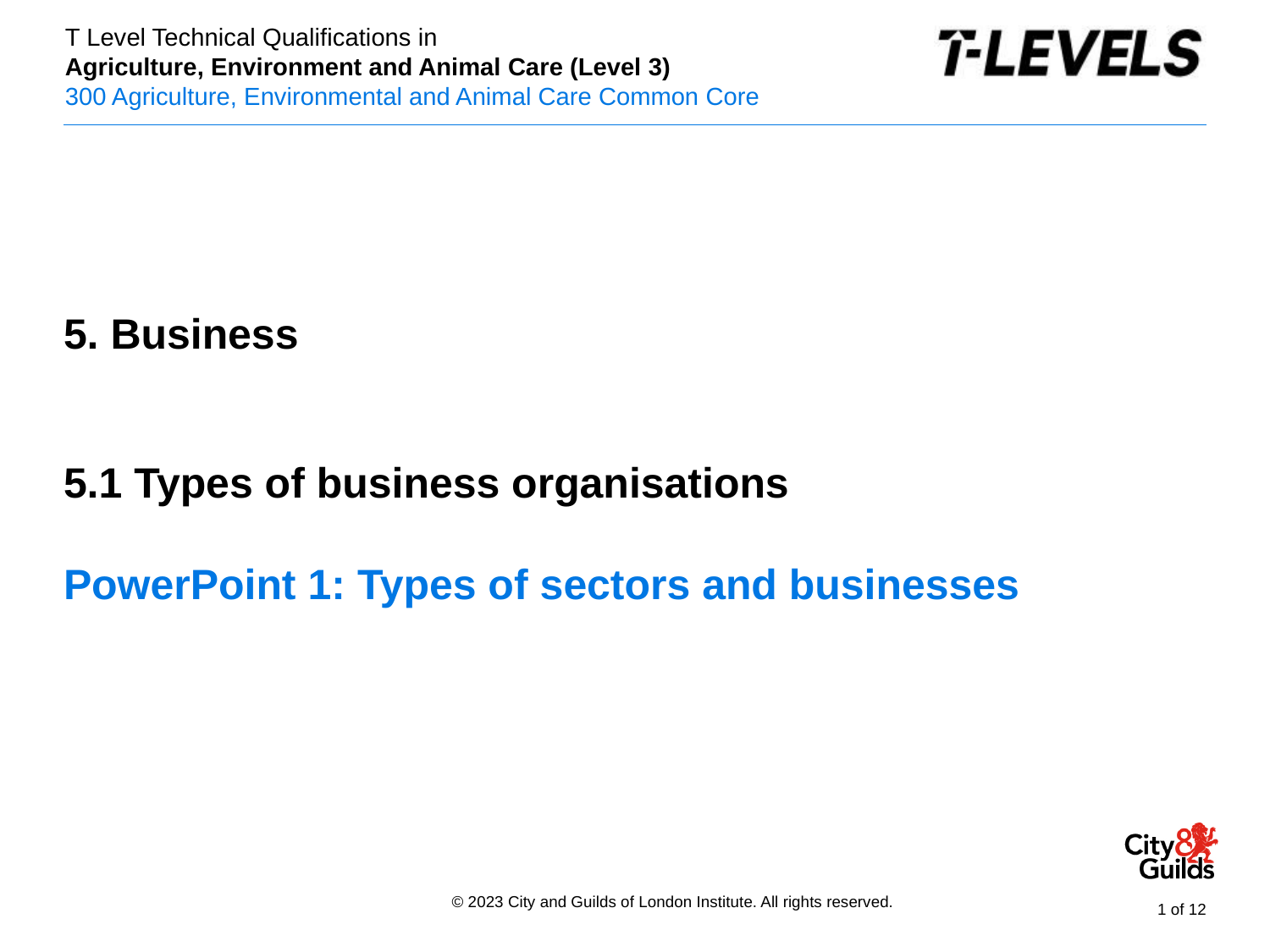

PowerPoint presentation
5. Business
# 5.1 Types of business organisations PowerPoint 1: Types of sectors and businesses